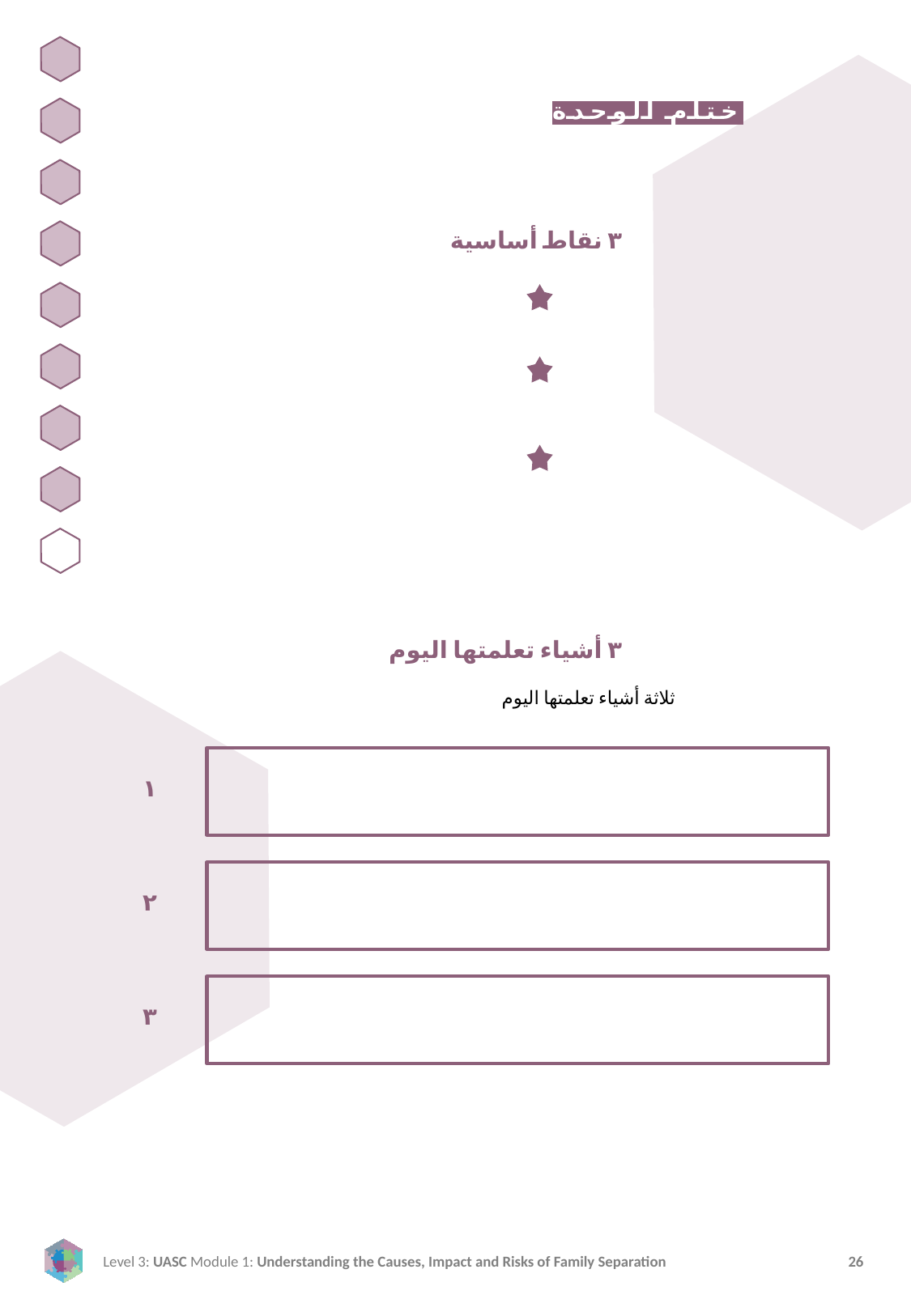

ختام الوحدة

٣ نقاط أساسية

٣ أشياء تعلمتها اليوم
               ثلاثة أشياء تعلمتها اليوم

١

٢

٣